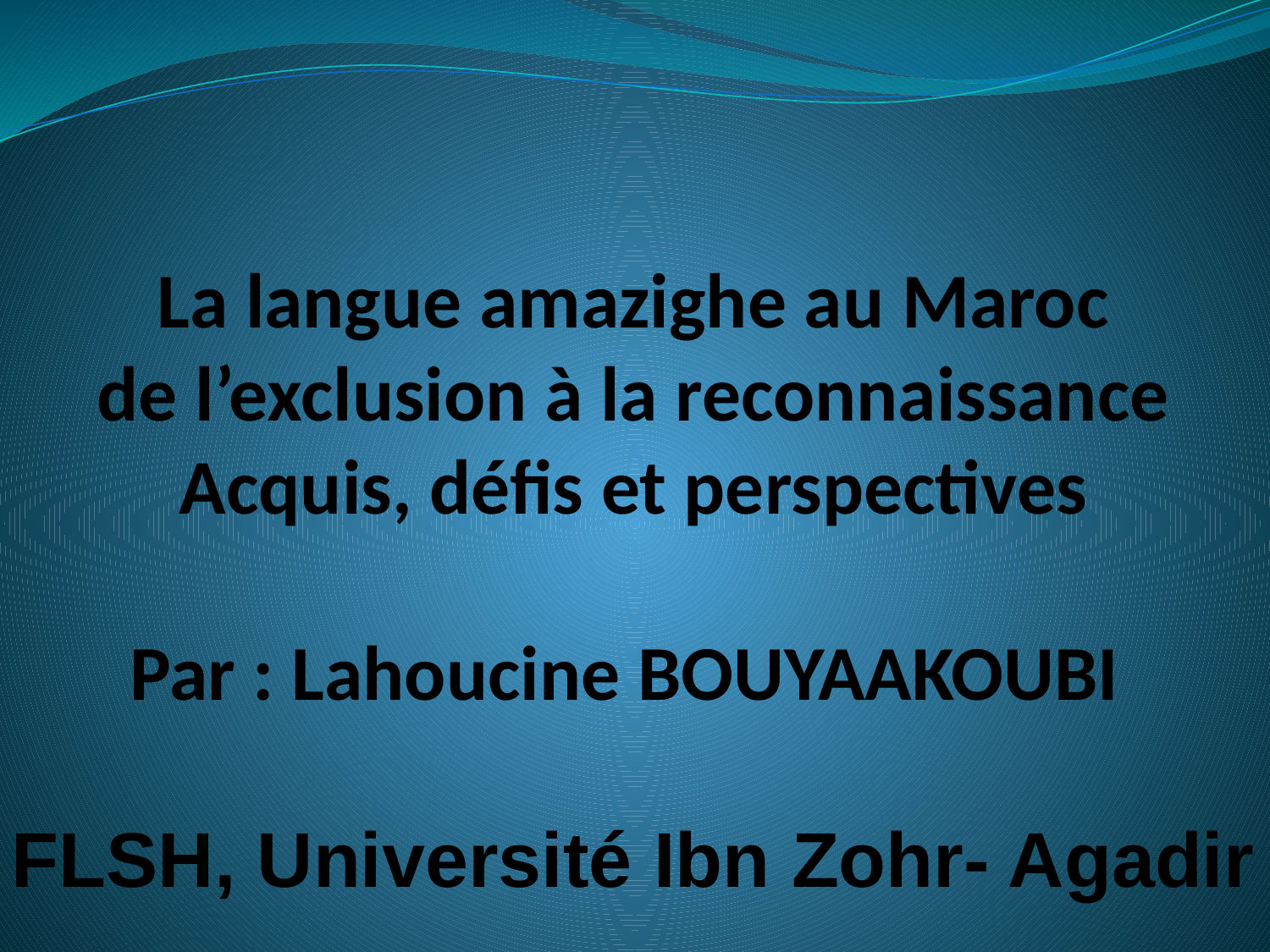

# La langue amazighe au Maroc de l’exclusion à la reconnaissance Acquis, défis et perspectives Par : Lahoucine BOUYAAKOUBI  FLSH, Université Ibn Zohr- Agadir